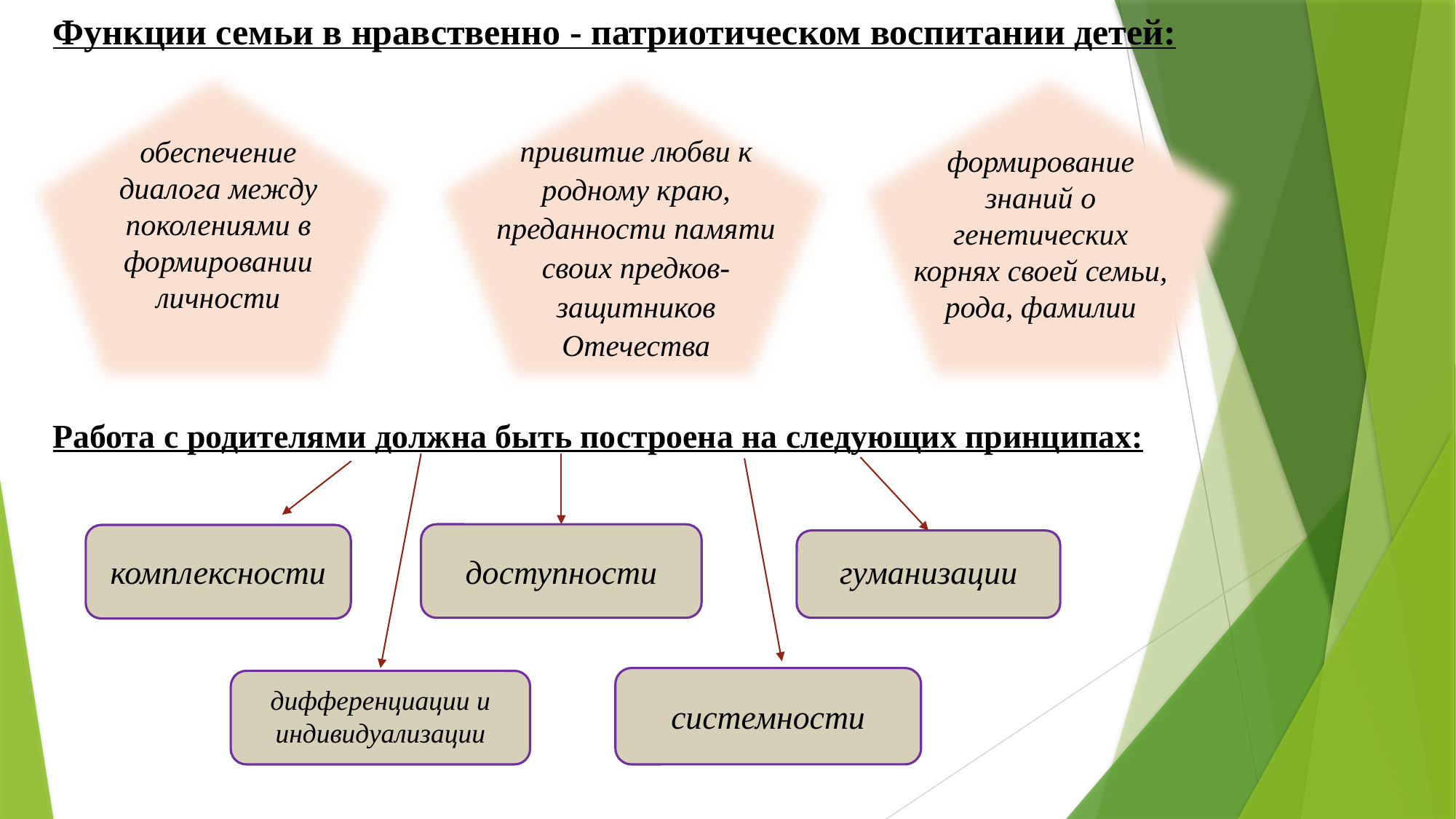

Функции семьи в нравственно - патриотическом воспитании детей:

привитие любви к родному краю, преданности памяти своих предков-
защитников Отечества
обеспечение диалога между поколениями в формировании личности
формирование знаний о генетических корнях своей семьи, рода, фамилии
Работа с родителями должна быть построена на следующих принципах:

комплексности
доступности
гуманизации

дифференциации и индивидуализации
системности